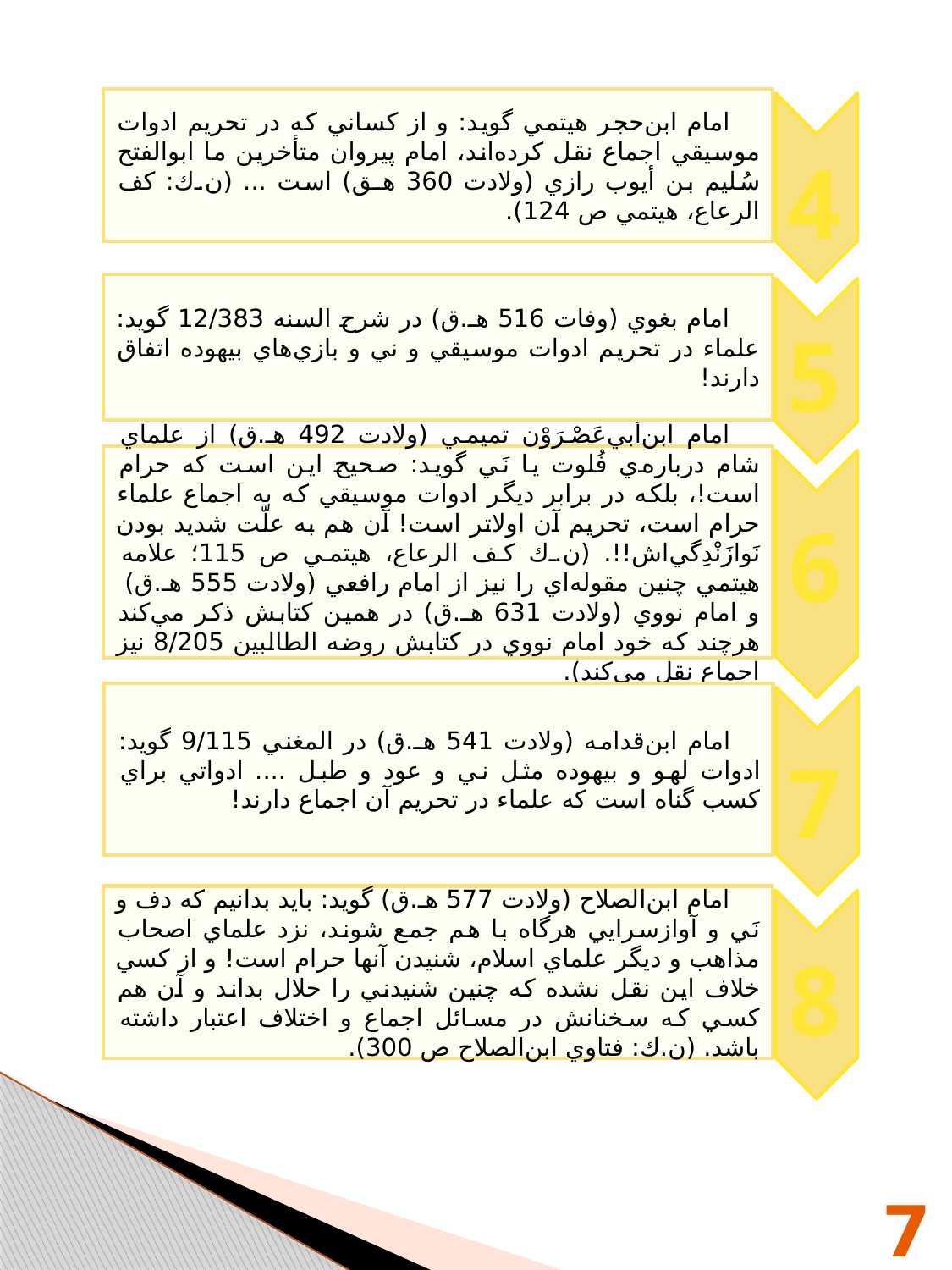

امام ابن‌حجر هيتمي گويد: و از كساني كه در تحريم ادوات موسيقي اجماع نقل كرده‌اند، امام پيروان متأخرين ما ابوالفتح سُليم بن أيوب رازي (ولادت 360 هـق) است ... (ن.ك: كف الرعاع، هيتمي ص 124).
4

امام بغوي (وفات 516 هـ.ق) در شرح السنه 12/383 گويد: علماء در تحريم ادوات موسيقي و ني و بازي‌هاي بيهوده اتفاق دارند!
5

امام ابن‌أبي‌عَصْرَوْن تميمي (ولادت 492 هـ.ق) از علماي شام درباره‌ي فُلوت يا نَي گويد: صحيح اين است كه حرام است!، بلكه در برابر ديگر ادوات موسيقي كه به اجماع علماء حرام است، تحريم آن اولاتر است! آن هم به علّت شديد بودن نَوازَنْد‌ِگي‌اش!!. (ن.ك كف الرعاع، هيتمي ص 115؛ علامه هيتمي چنين مقوله‌اي را نيز از امام رافعي (ولادت 555 هـ.ق)  و امام نووي (ولادت 631 هـ.ق) در همين كتابش ذكر مي‌كند هرچند كه خود امام نووي در كتابش روضه الطالبين 8/205 نيز اجماع نقل مي‌كند).
6

امام ابن‌قدامه (ولادت 541 هـ.ق) در المغني 9/115 گويد: ادوات لهو و بيهوده مثل ني و عود و طبل .... ادواتي براي كسب گناه است كه علماء در تحريم آن اجماع دارند!
7

امام ابن‌الصلاح (ولادت 577 هـ.ق) گويد: بايد بدانيم كه دف و نَي و آوازسرايي هرگاه با هم جمع شوند، نزد علماي اصحاب مذاهب و ديگر علماي اسلام، شنيدن آنها حرام است! و از كسي خلاف اين نقل نشده كه چنين شنيدني را حلال بداند و آن هم كسي كه سخنانش در مسائل اجماع و اختلاف اعتبار داشته باشد. (ن.ك: فتاوي ابن‌الصلاح ص 300).
8

74